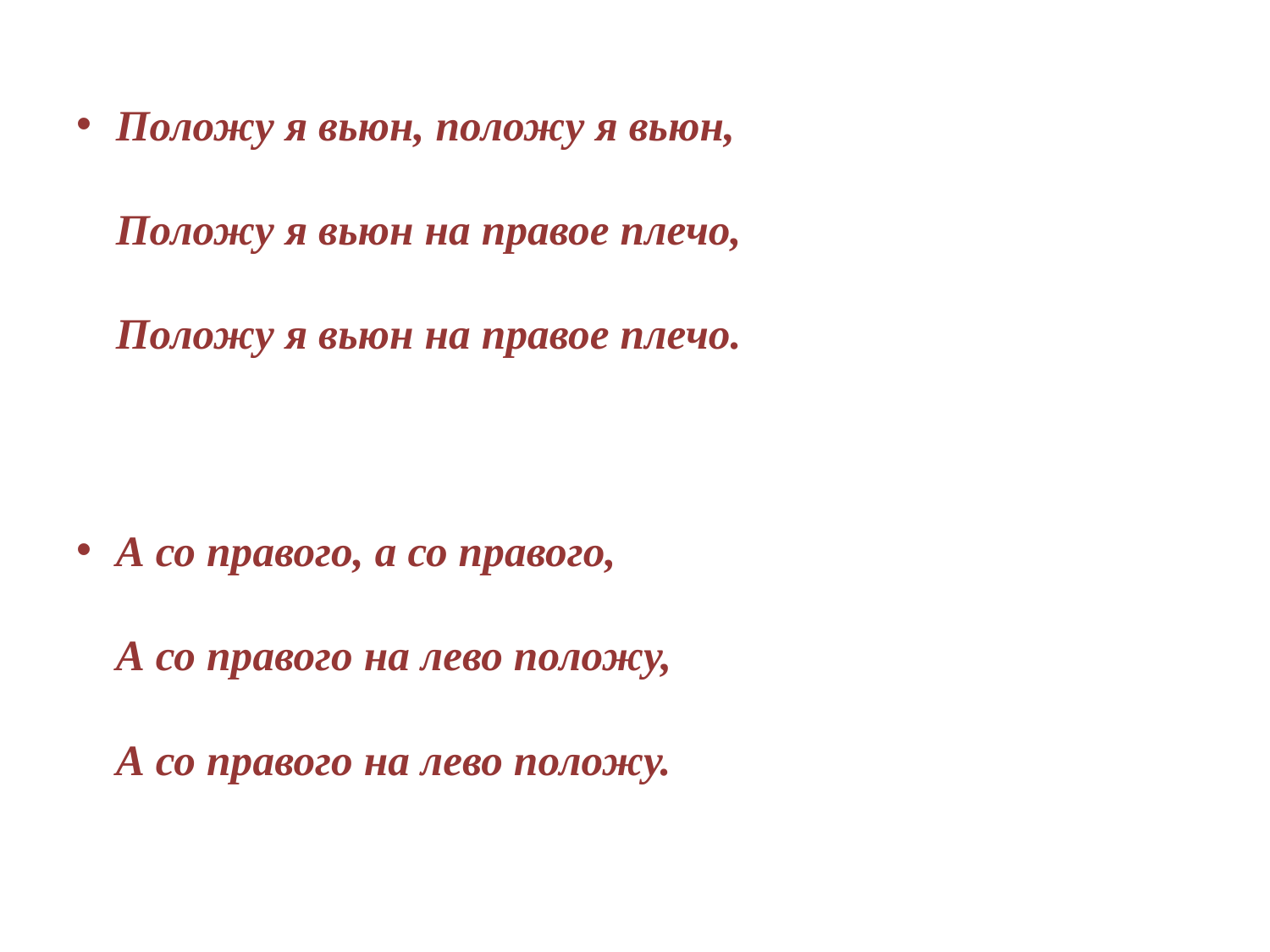

Положу я вьюн, положу я вьюн,
Положу я вьюн на правое плечо,
Положу я вьюн на правое плечо.
А со правого, а со правого,
А со правого на лево положу,
А со правого на лево положу.
#